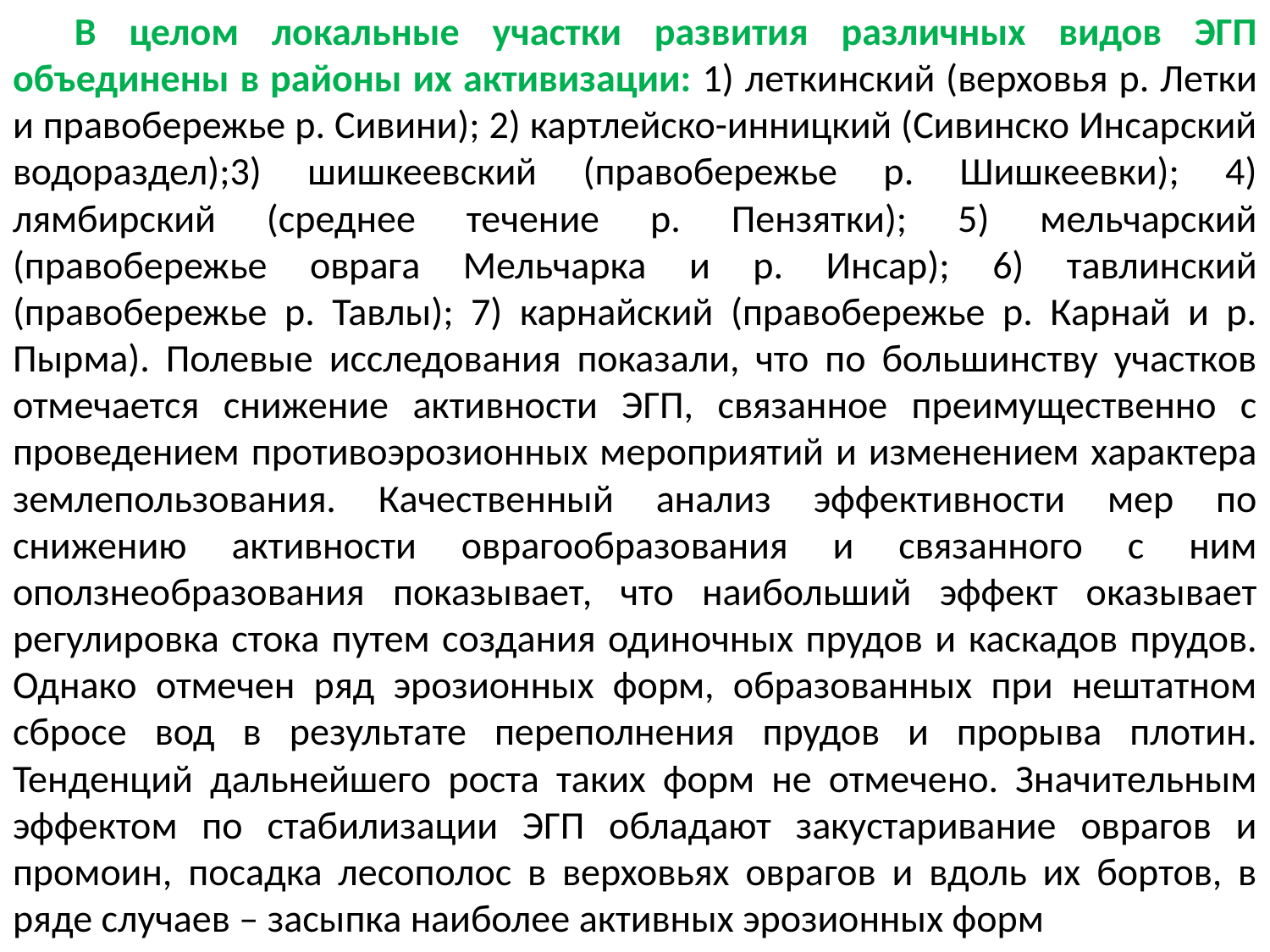

В целом локальные участки развития различных видов ЭГП объединены в районы их активизации: 1) леткинский (верховья р. Летки и правобережье р. Сивини); 2) картлейско-инницкий (Сивинско Инсарский водораздел);3) шишкеевский (правобережье р. Шишкеевки); 4) лямбирский (среднее течение р. Пензятки); 5) мельчарский (правобережье оврага Мельчарка и р. Инсар); 6) тавлинский (правобережье р. Тавлы); 7) карнайский (правобережье р. Карнай и р. Пырма). Полевые исследования показали, что по большинству участков отмечается снижение активности ЭГП, связанное преимущественно с проведением противоэрозионных мероприятий и изменением характера землепользования. Качественный анализ эффективности мер по снижению активности оврагообразования и связанного с ним оползнеобразования показывает, что наибольший эффект оказывает регулировка стока путем создания одиночных прудов и каскадов прудов. Однако отмечен ряд эрозионных форм, образованных при нештатном сбросе вод в результате переполнения прудов и прорыва плотин. Тенденций дальнейшего роста таких форм не отмечено. Значительным эффектом по стабилизации ЭГП обладают закустаривание оврагов и промоин, посадка лесополос в верховьях оврагов и вдоль их бортов, в ряде случаев – засыпка наиболее активных эрозионных форм